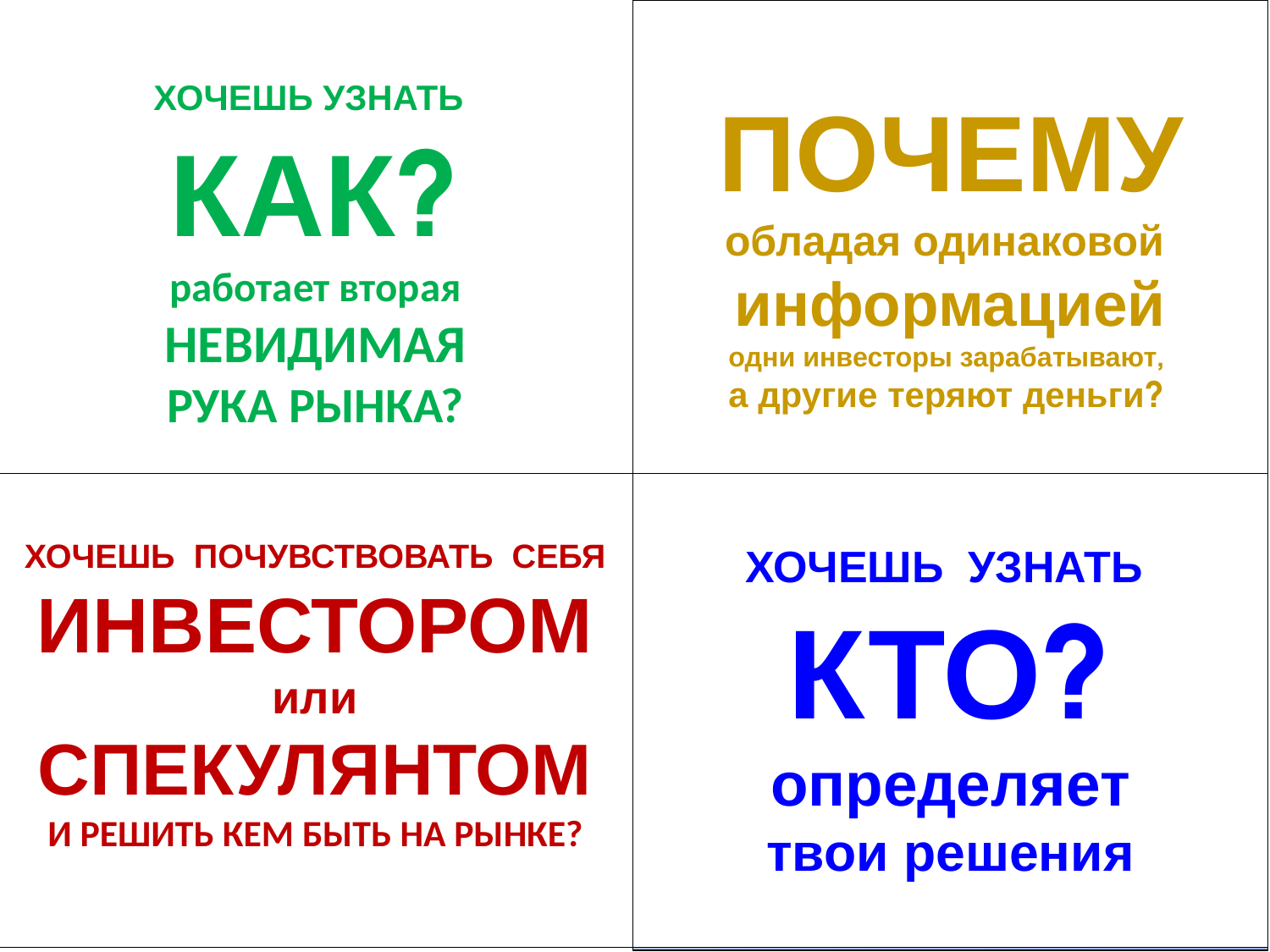

ХОЧЕШЬ УЗНАТЬ
КАК?
работает вторая
НЕВИДИМАЯ
РУКА РЫНКА?

ПОЧЕМУ
обладая одинаковой
информацией
одни инвесторы зарабатывают,
а другие теряют деньги?

ХОЧЕШЬ  ПОЧУВСТВОВАТЬ  СЕБЯ
ИНВЕСТОРОМ
или
СПЕКУЛЯНТОМ
И РЕШИТЬ КЕМ БЫТЬ НА РЫНКЕ?

ХОЧЕШЬ  УЗНАТЬ
КТО?
определяет
твои решения